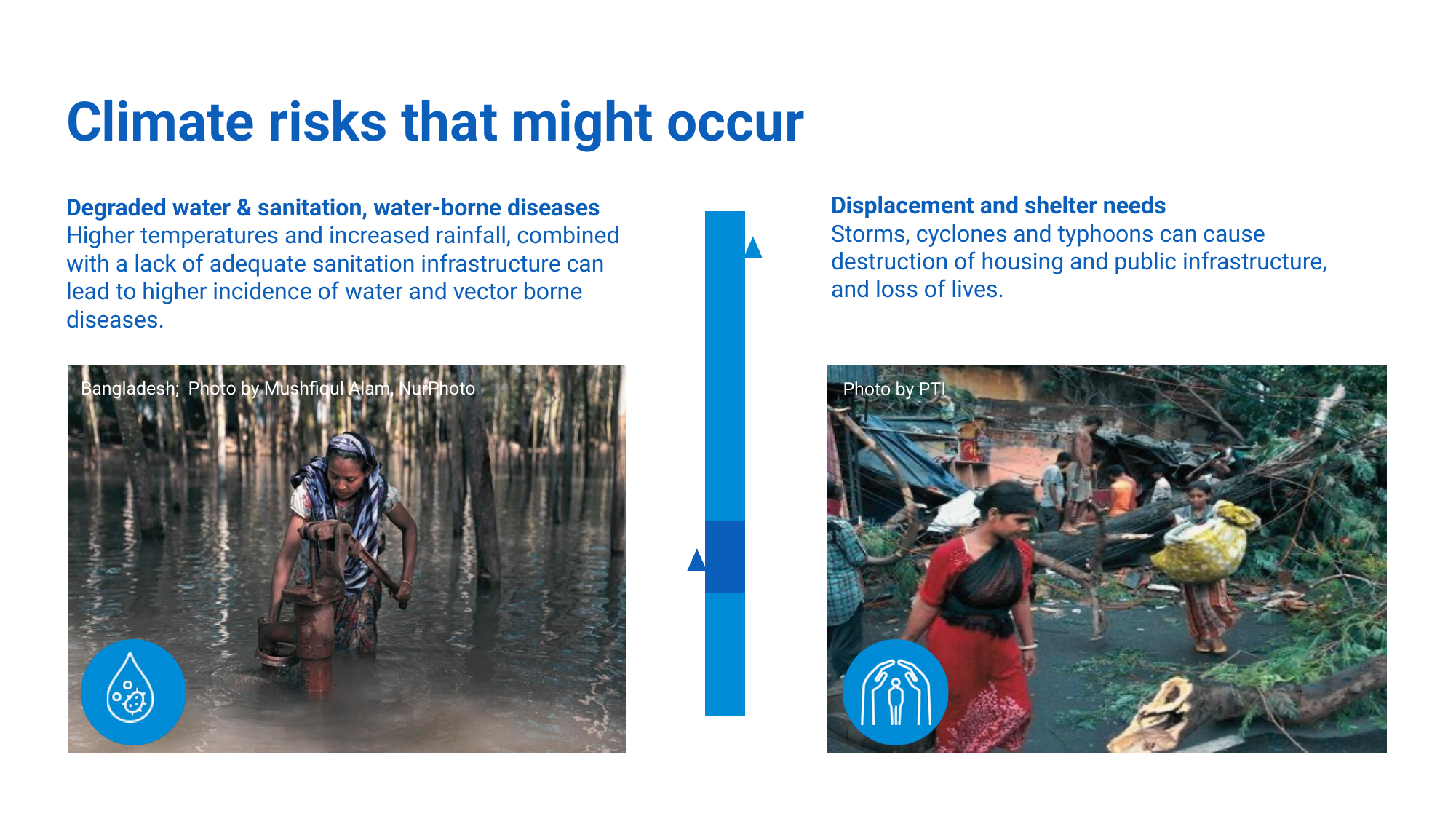

Climate risks that might occur
Displacement and shelter needs
Storms, cyclones and typhoons can cause destruction of housing and public infrastructure, and loss of lives.
Degraded water & sanitation, water-borne diseases
Higher temperatures and increased rainfall, combined with a lack of adequate sanitation infrastructure can lead to higher incidence of water and vector borne diseases.

Bangladesh;  Photo by Mushfiqul Alam, NurPhoto
Photo by PTI

26